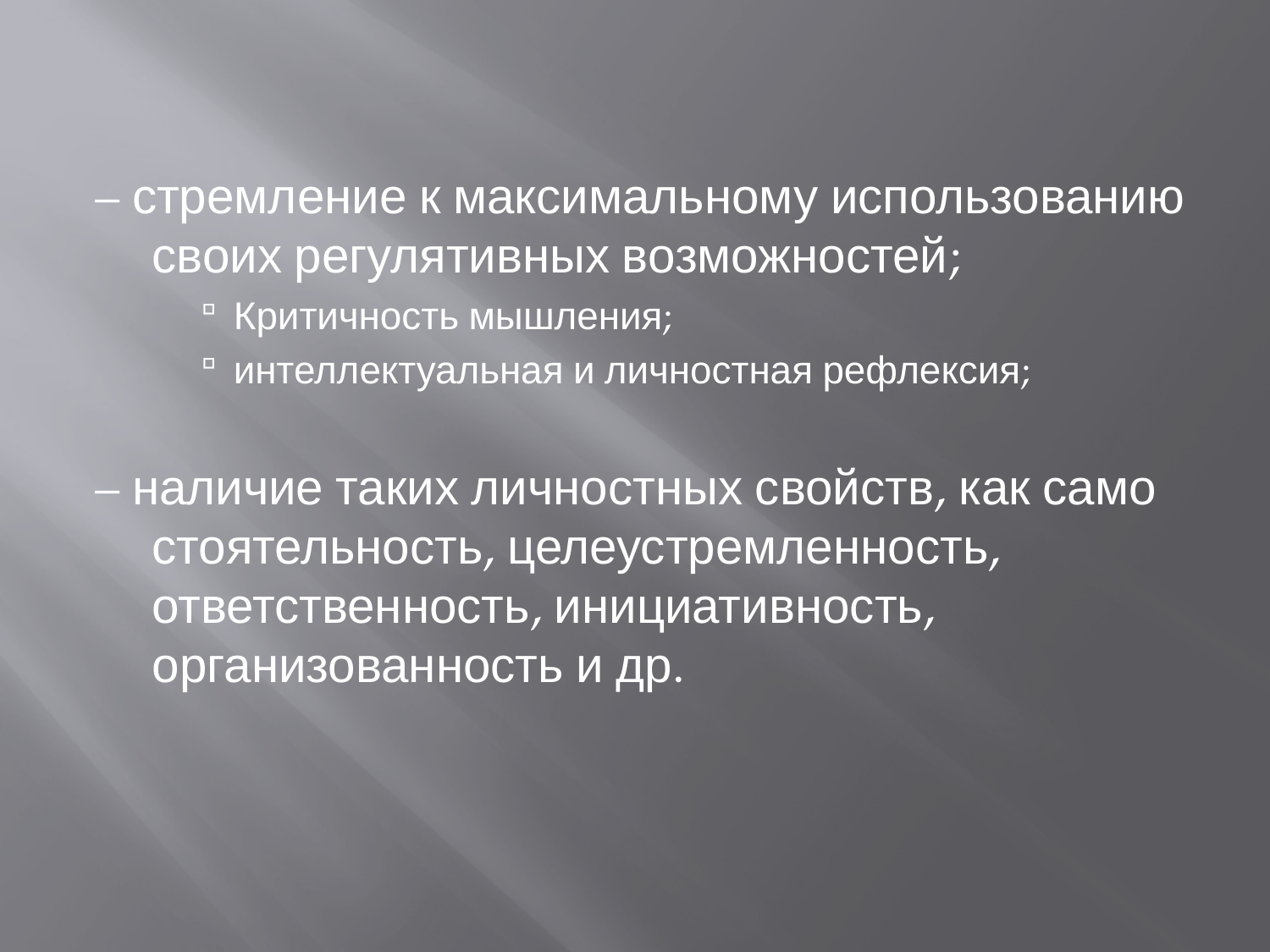

– стремление к максимальному использованию своих регулятивных возможностей;
Критичность мышления;
интеллектуальная и личностная рефлексия;

– наличие таких личностных свойств, как само­стоятельность, целеустремленность, ответствен­ность, инициативность, организованность и др.